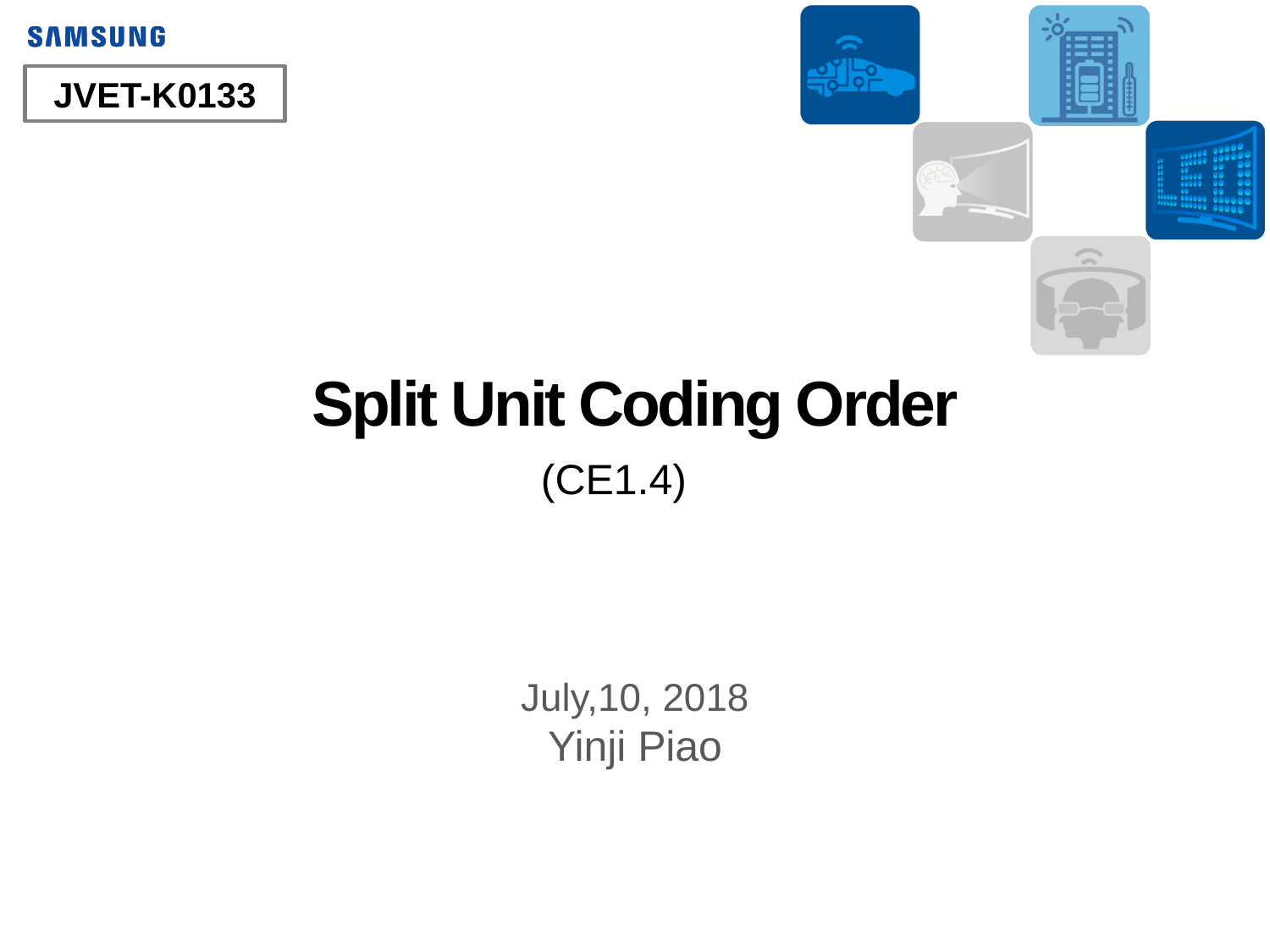

JVET-K0133
# Split Unit Coding Order
(CE1.4)
July,10, 2018
Yinji Piao